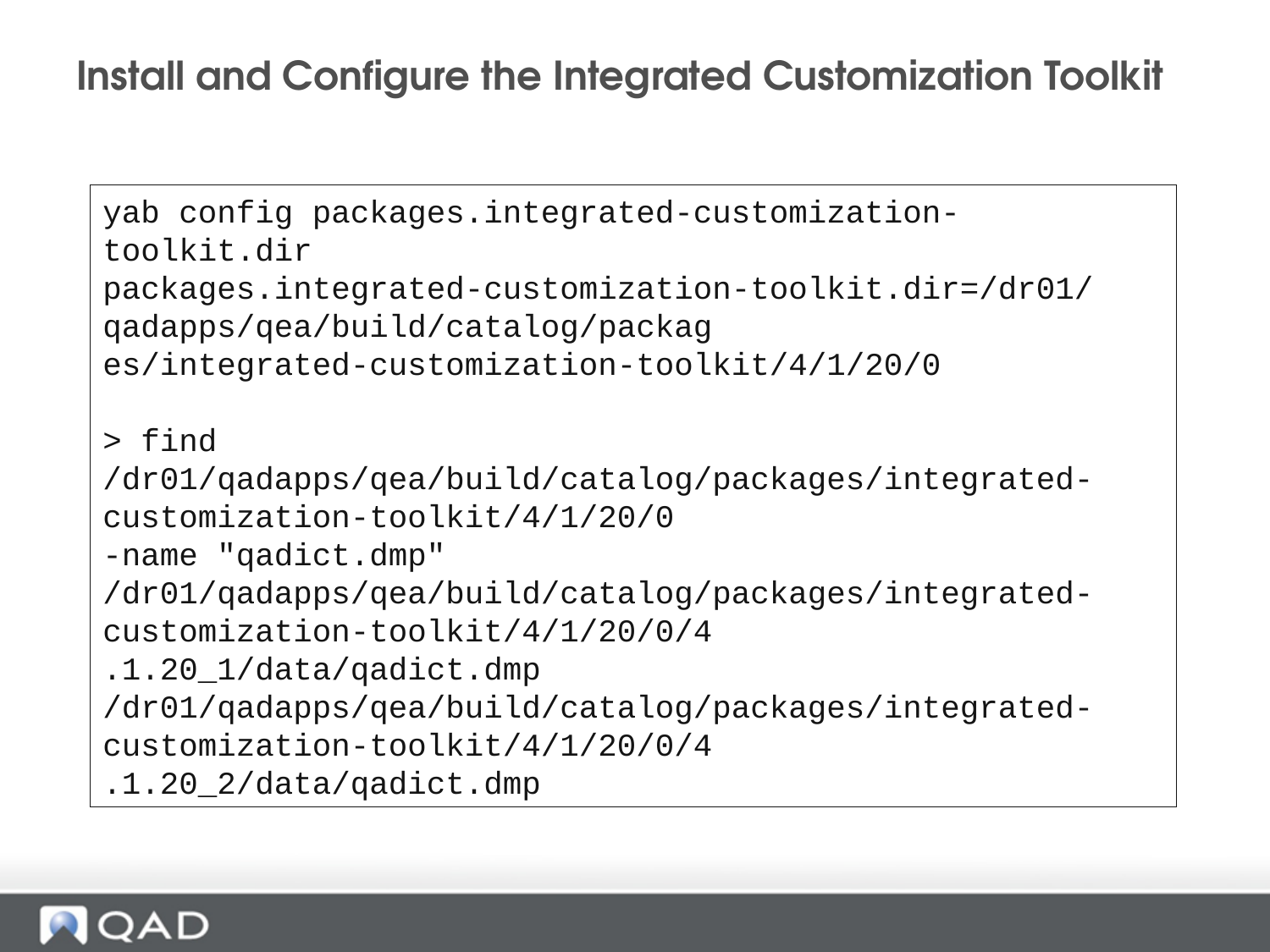

# Install and Configure the Integrated Customization Toolkit
yab config packages.integrated-customization-toolkit.dir
packages.integrated-customization-toolkit.dir=/dr01/qadapps/qea/build/catalog/packag
es/integrated-customization-toolkit/4/1/20/0

> find
/dr01/qadapps/qea/build/catalog/packages/integrated-customization-toolkit/4/1/20/0
-name "qadict.dmp"
/dr01/qadapps/qea/build/catalog/packages/integrated-customization-toolkit/4/1/20/0/4
.1.20_1/data/qadict.dmp
/dr01/qadapps/qea/build/catalog/packages/integrated-customization-toolkit/4/1/20/0/4
.1.20_2/data/qadict.dmp